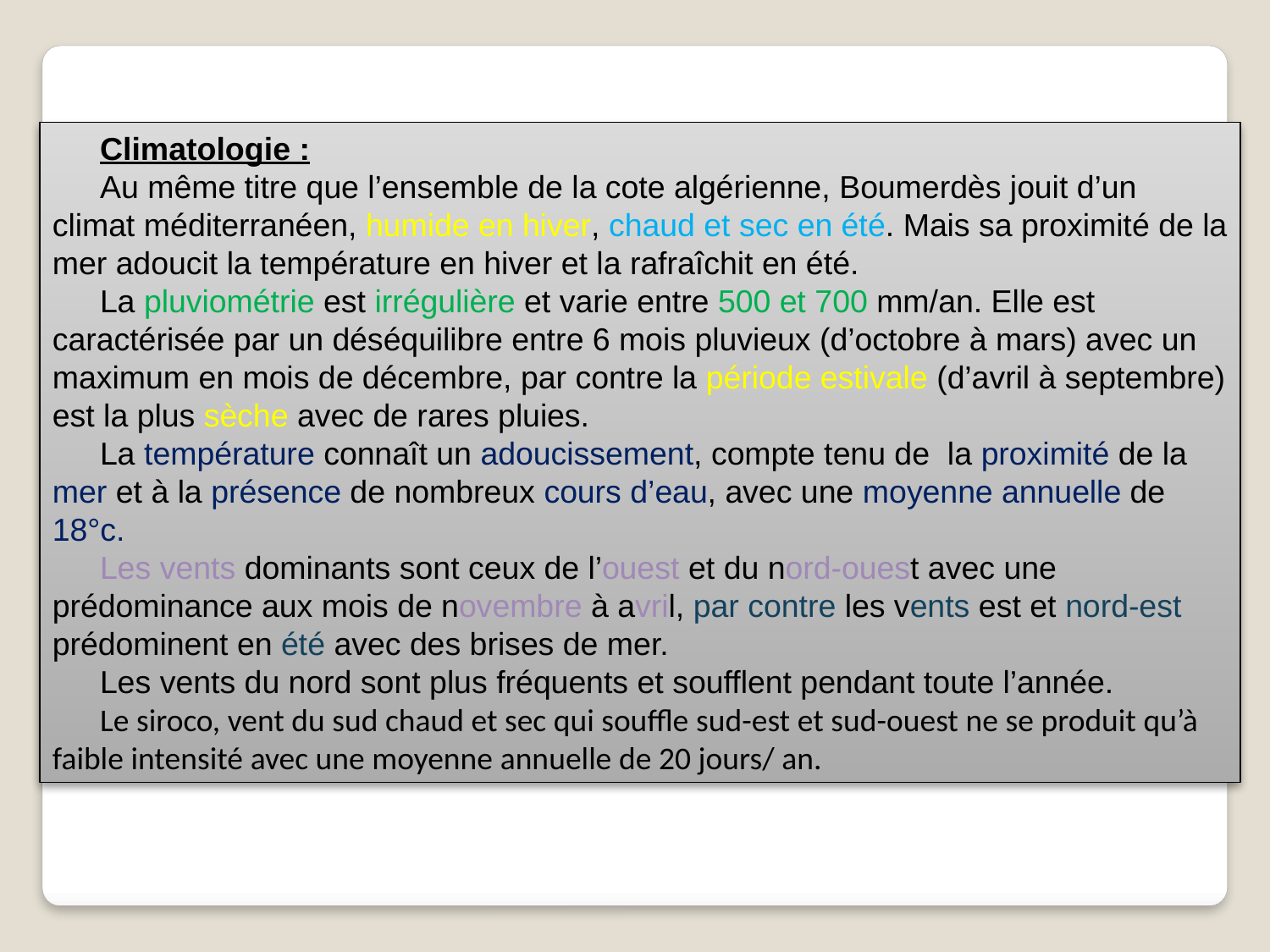

Climatologie :
Au même titre que l’ensemble de la cote algérienne, Boumerdès jouit d’un climat méditerranéen, humide en hiver, chaud et sec en été. Mais sa proximité de la mer adoucit la température en hiver et la rafraîchit en été.
La pluviométrie est irrégulière et varie entre 500 et 700 mm/an. Elle est caractérisée par un déséquilibre entre 6 mois pluvieux (d’octobre à mars) avec un maximum en mois de décembre, par contre la période estivale (d’avril à septembre) est la plus sèche avec de rares pluies.
La température connaît un adoucissement, compte tenu de  la proximité de la mer et à la présence de nombreux cours d’eau, avec une moyenne annuelle de 18°c.
Les vents dominants sont ceux de l’ouest et du nord-ouest avec une prédominance aux mois de novembre à avril, par contre les vents est et nord-est prédominent en été avec des brises de mer.
Les vents du nord sont plus fréquents et soufflent pendant toute l’année.
Le siroco, vent du sud chaud et sec qui souffle sud-est et sud-ouest ne se produit qu’à faible intensité avec une moyenne annuelle de 20 jours/ an.